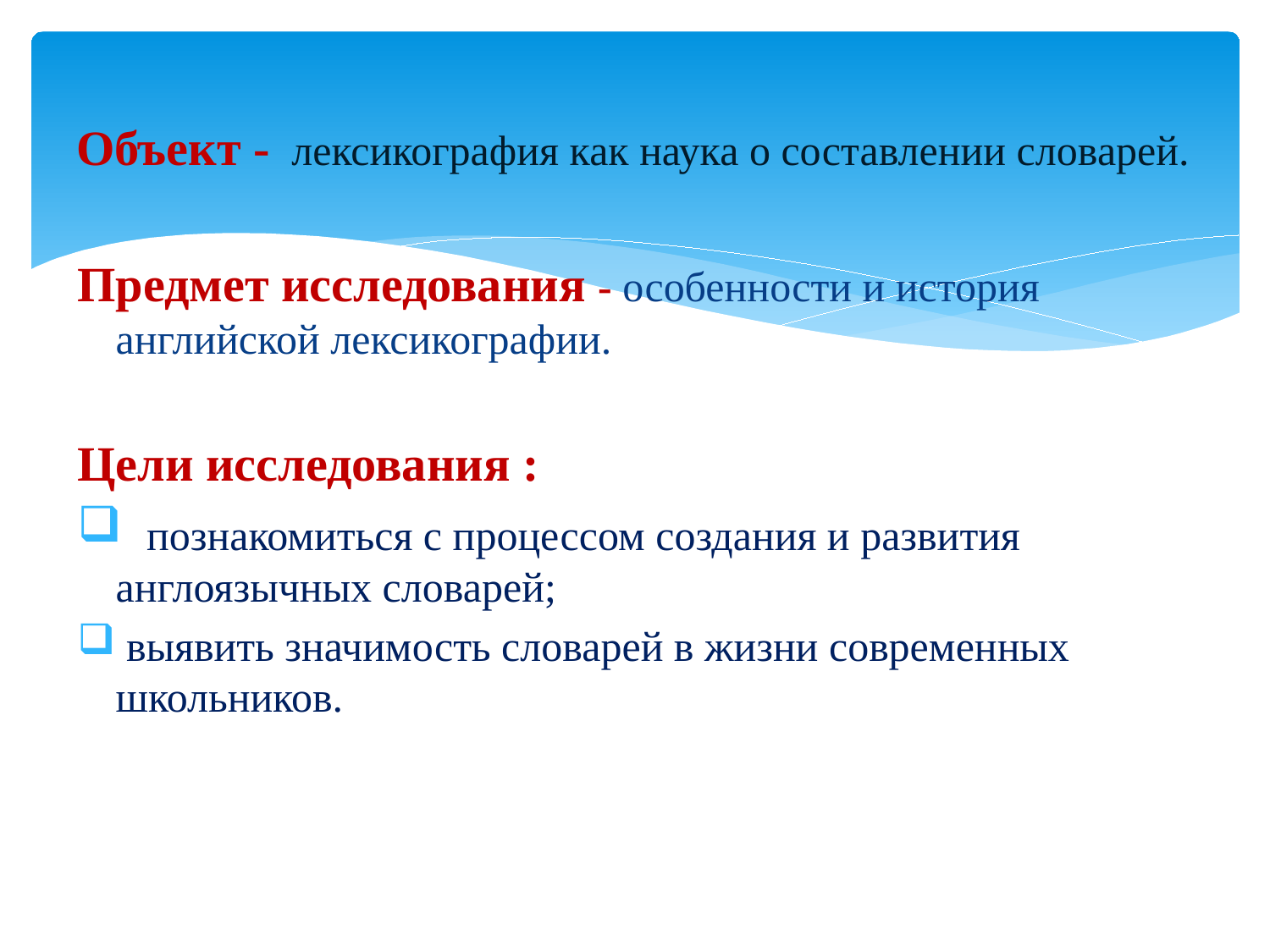

# Объект - лексикография как наука о составлении словарей.
Предмет исследования - особенности и история английской лексикографии.

Цели исследования :
  познакомиться с процессом создания и развития англоязычных словарей;
 выявить значимость словарей в жизни современных школьников.